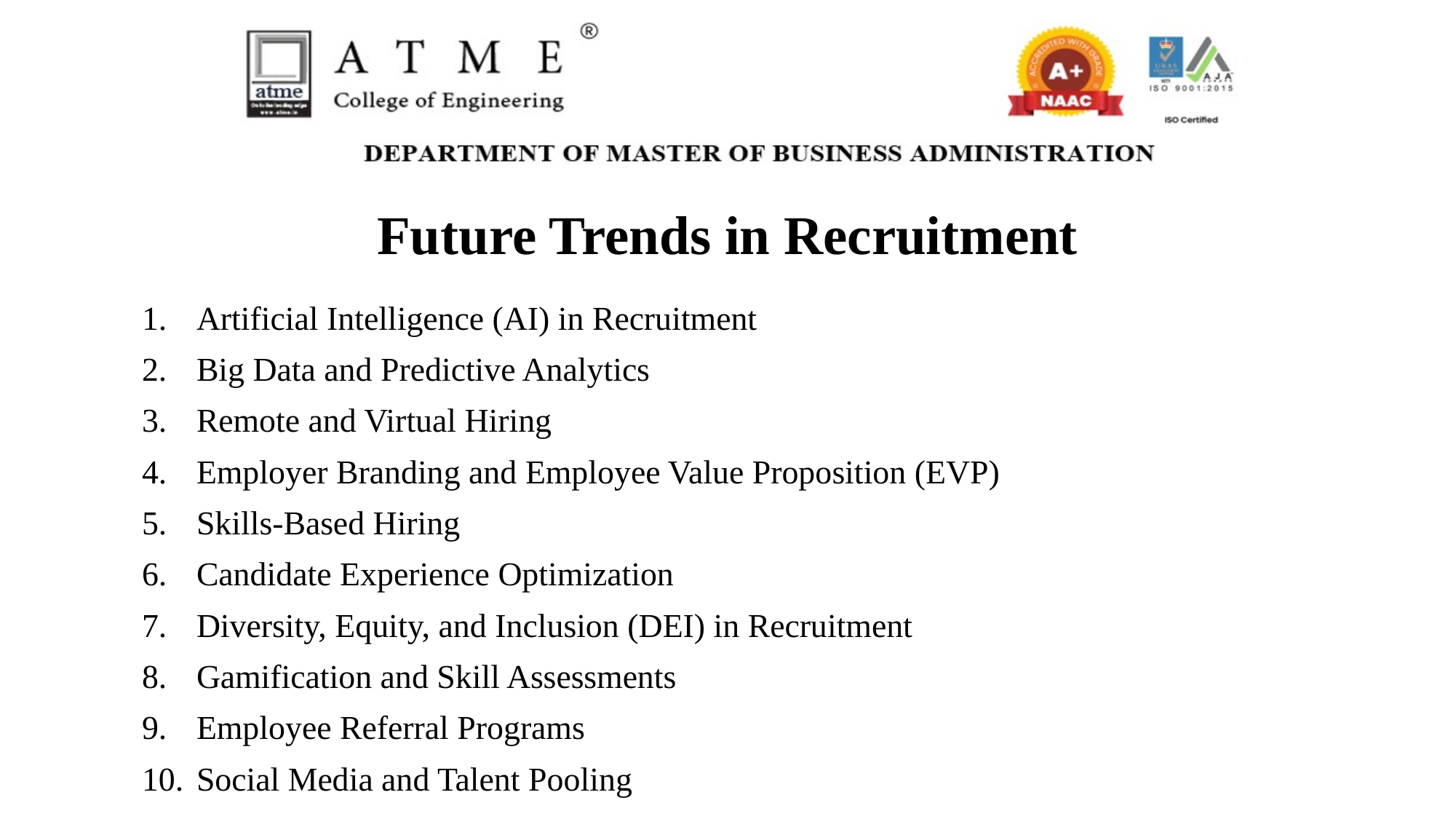

# Future Trends in Recruitment
Artificial Intelligence (AI) in Recruitment
Big Data and Predictive Analytics
Remote and Virtual Hiring
Employer Branding and Employee Value Proposition (EVP)
Skills-Based Hiring
Candidate Experience Optimization
Diversity, Equity, and Inclusion (DEI) in Recruitment
Gamification and Skill Assessments
Employee Referral Programs
Social Media and Talent Pooling